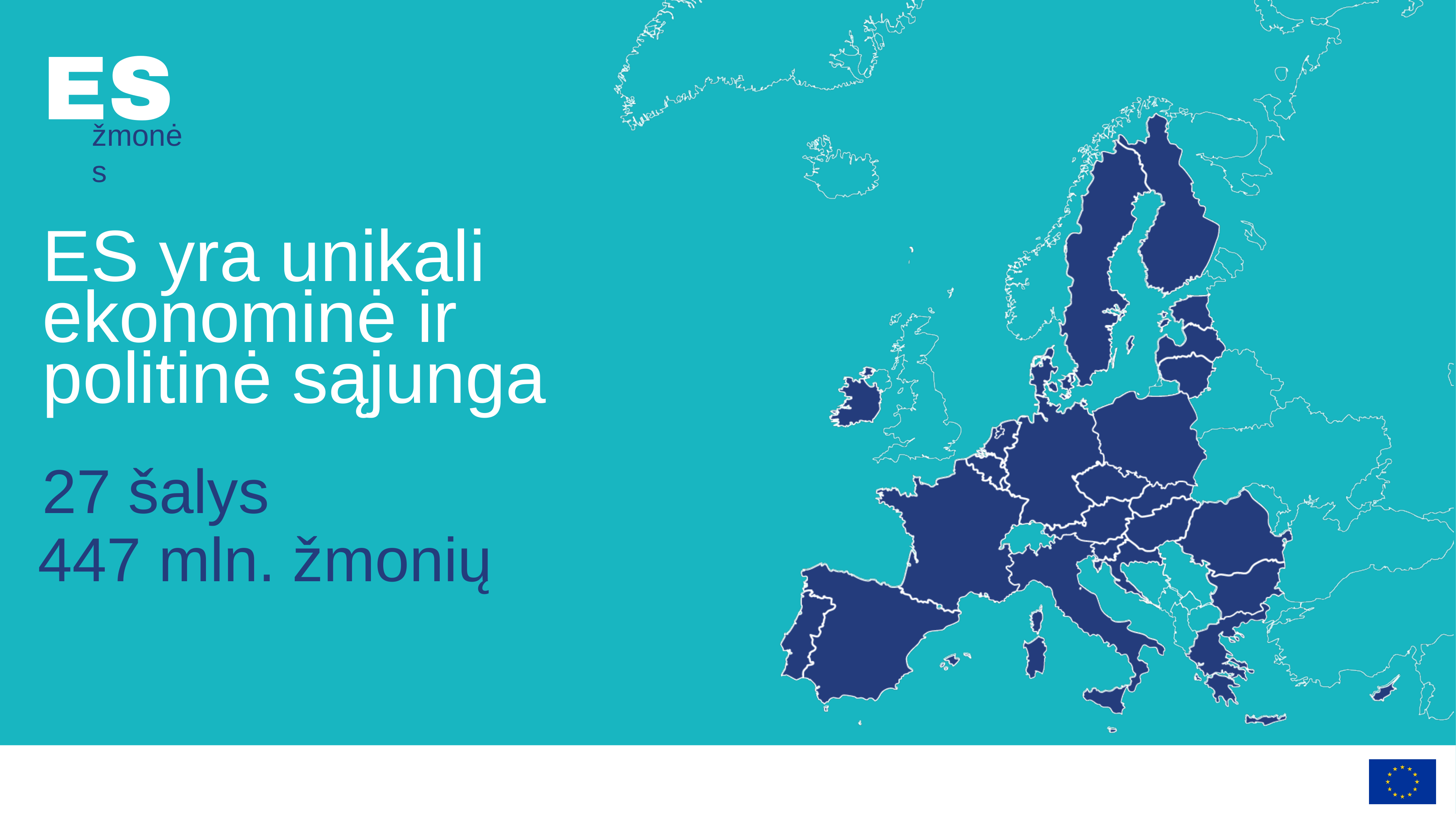

ES yra unikali ekonominė ir politinė sąjunga
27 šalys
447 mln. žmonių